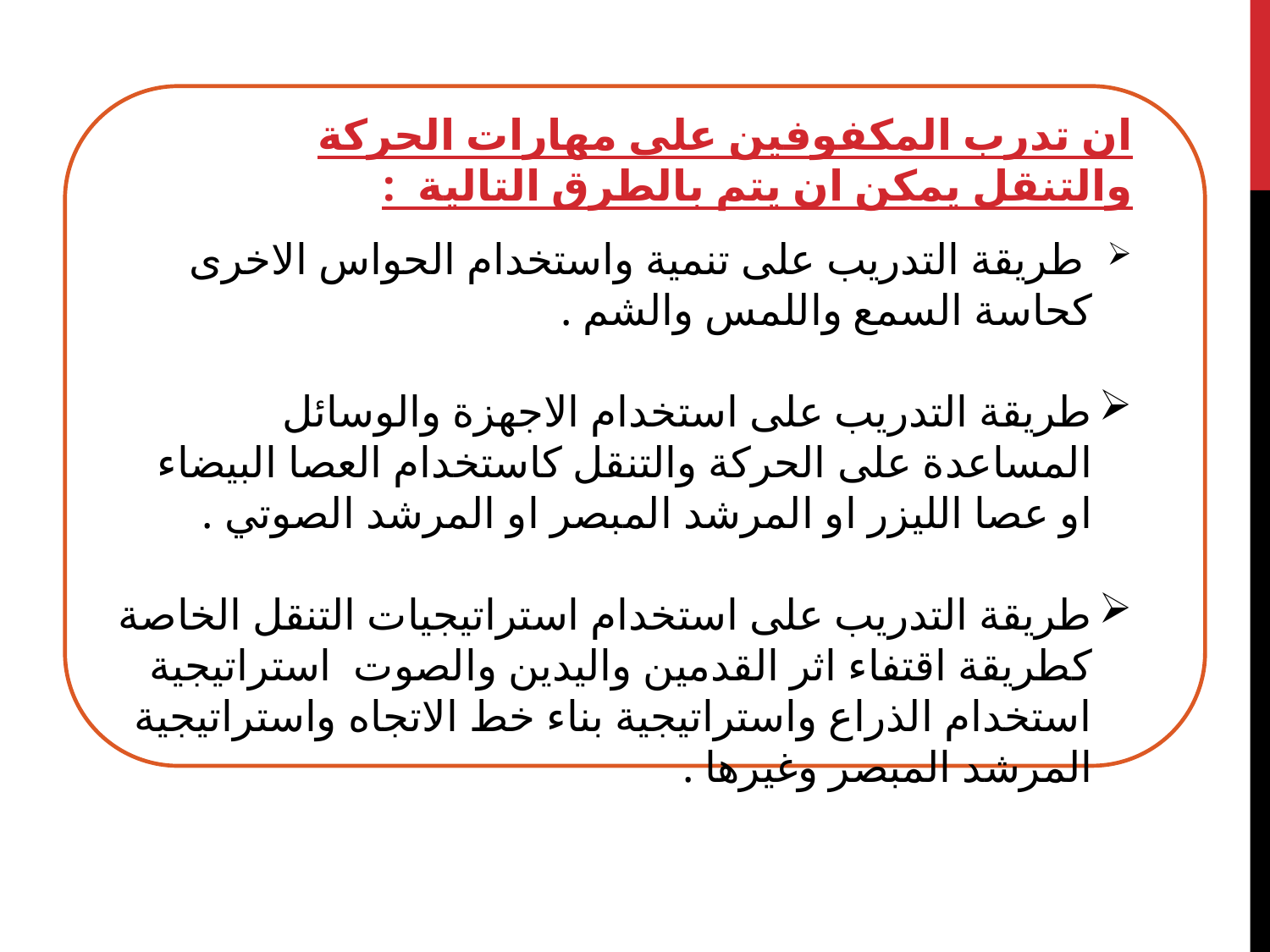

ان تدرب المكفوفين على مهارات الحركة والتنقل يمكن ان يتم بالطرق التالية  :

 طريقة التدريب على تنمية واستخدام الحواس الاخرى كحاسة السمع واللمس والشم .

طريقة التدريب على استخدام الاجهزة والوسائل المساعدة على الحركة والتنقل كاستخدام العصا البيضاء او عصا الليزر او المرشد المبصر او المرشد الصوتي .

طريقة التدريب على استخدام استراتيجيات التنقل الخاصة كطريقة اقتفاء اثر القدمين واليدين والصوت  استراتيجية استخدام الذراع واستراتيجية بناء خط الاتجاه واستراتيجية المرشد المبصر وغيرها .